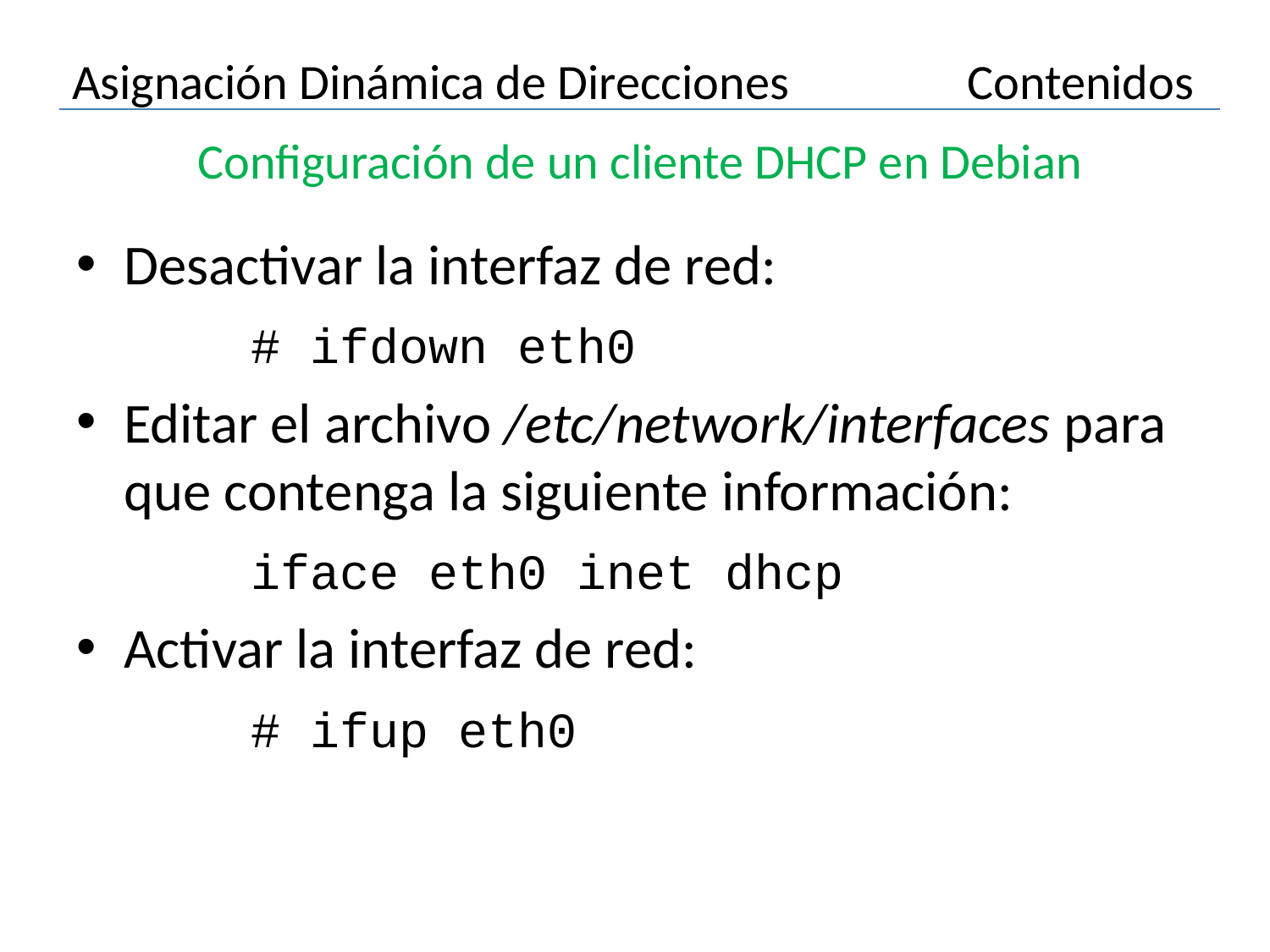

Asignación Dinámica de Direcciones
Contenidos
# Configuración de un cliente DHCP en Debian
Desactivar la interfaz de red:
		# ifdown eth0
Editar el archivo /etc/network/interfaces para que contenga la siguiente información:
		iface eth0 inet dhcp
Activar la interfaz de red:
		# ifup eth0